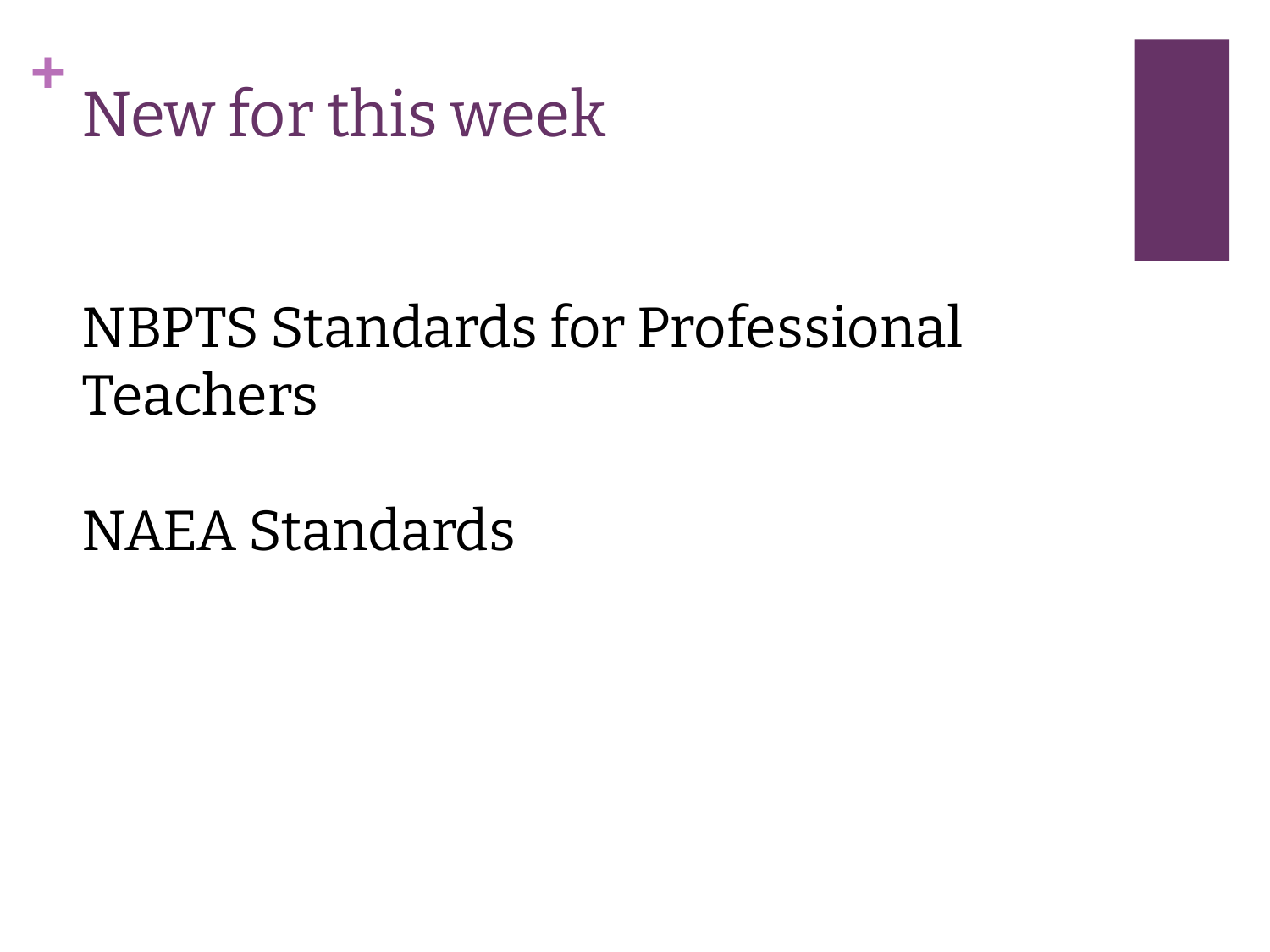

# New for this week
NBPTS Standards for Professional Teachers

NAEA Standards